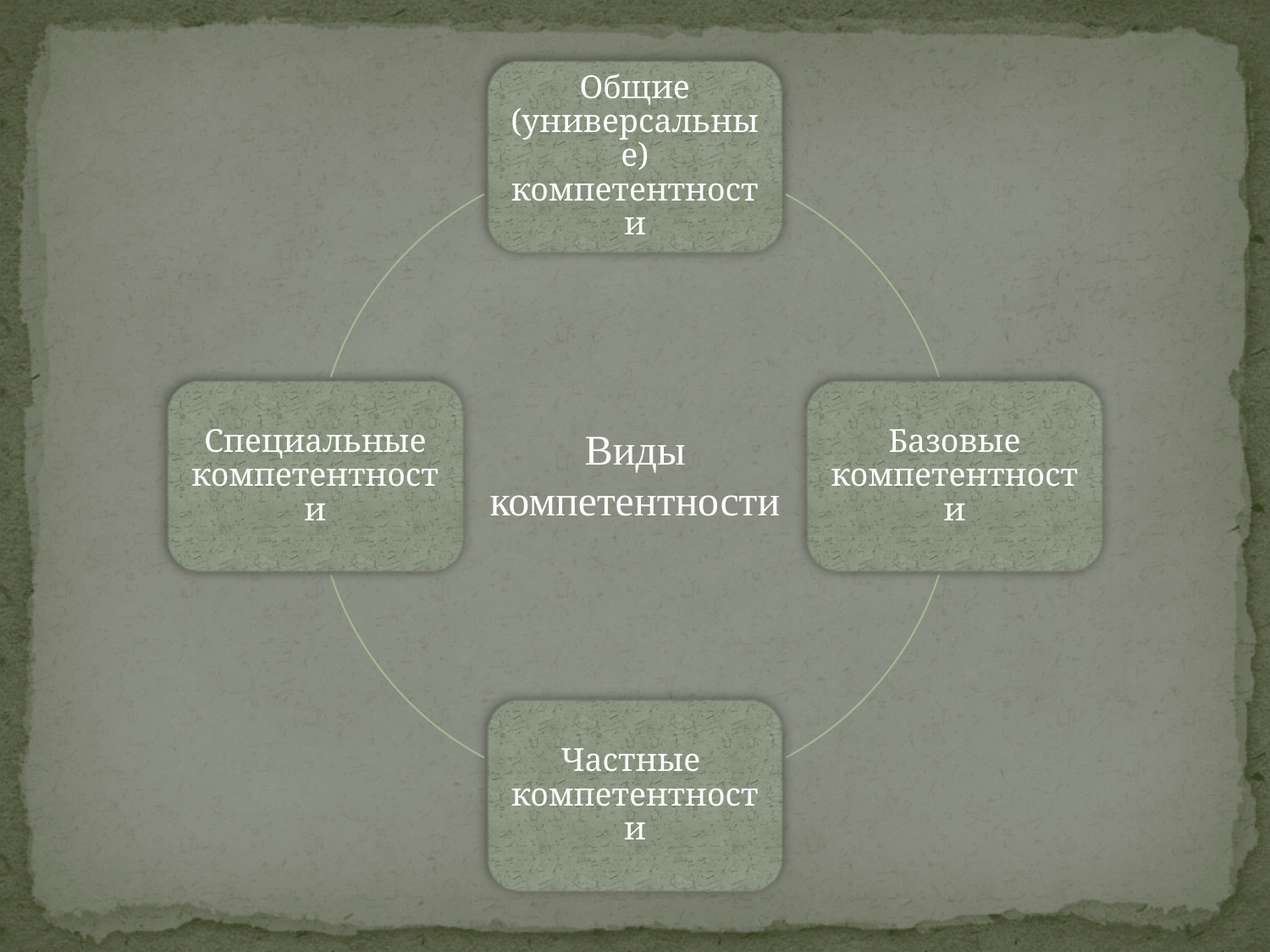

Общие (универсальные) компетентности
Базовые компетентности
Частные  компетентности
Специальные компетентности
Виды компетентности